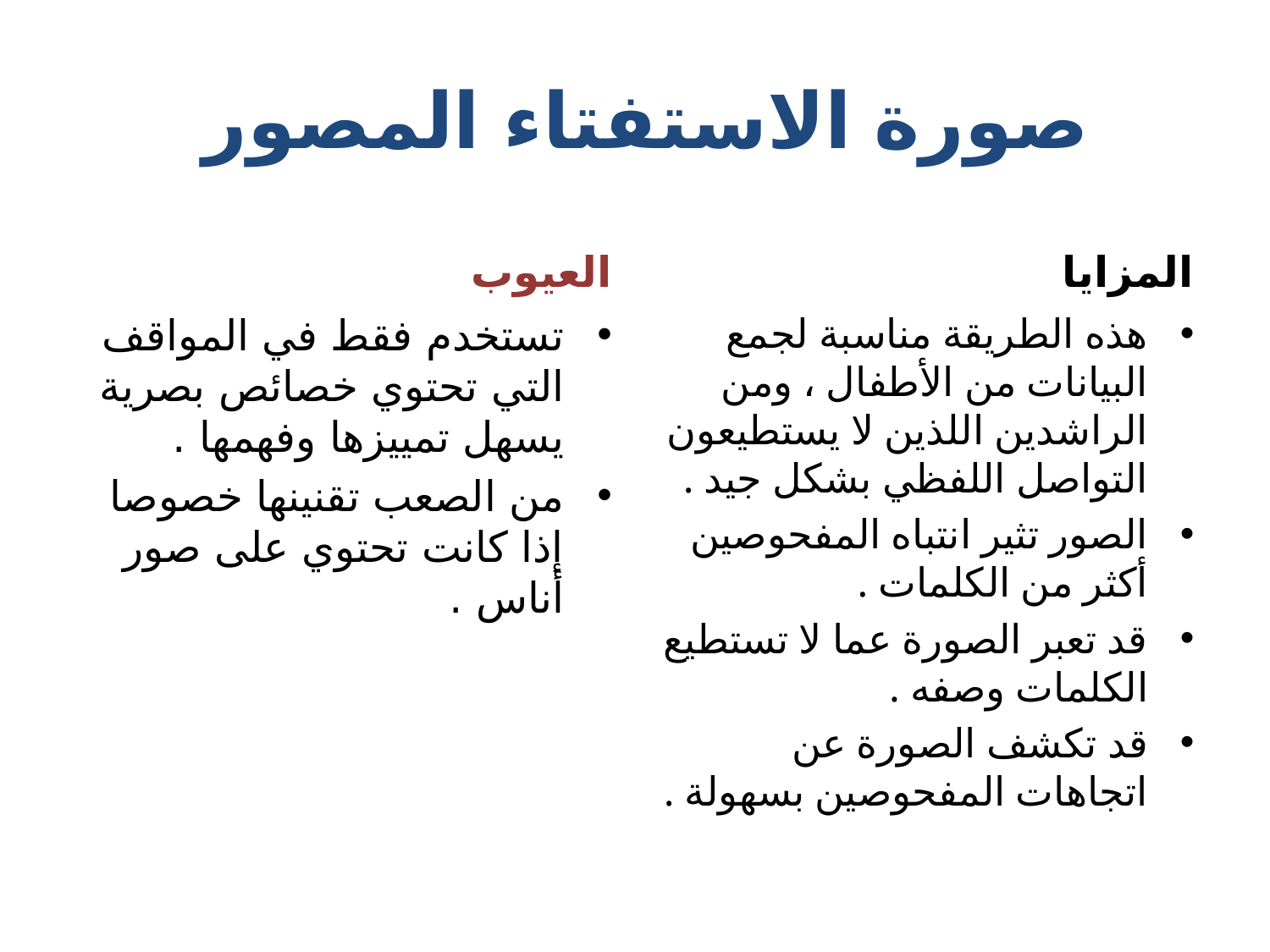

# صورة الاستفتاء المصور
العيوب
المزايا
تستخدم فقط في المواقف التي تحتوي خصائص بصرية يسهل تمييزها وفهمها .
من الصعب تقنينها خصوصا إذا كانت تحتوي على صور أناس .
هذه الطريقة مناسبة لجمع البيانات من الأطفال ، ومن الراشدين اللذين لا يستطيعون التواصل اللفظي بشكل جيد .
الصور تثير انتباه المفحوصين أكثر من الكلمات .
قد تعبر الصورة عما لا تستطيع الكلمات وصفه .
قد تكشف الصورة عن اتجاهات المفحوصين بسهولة .